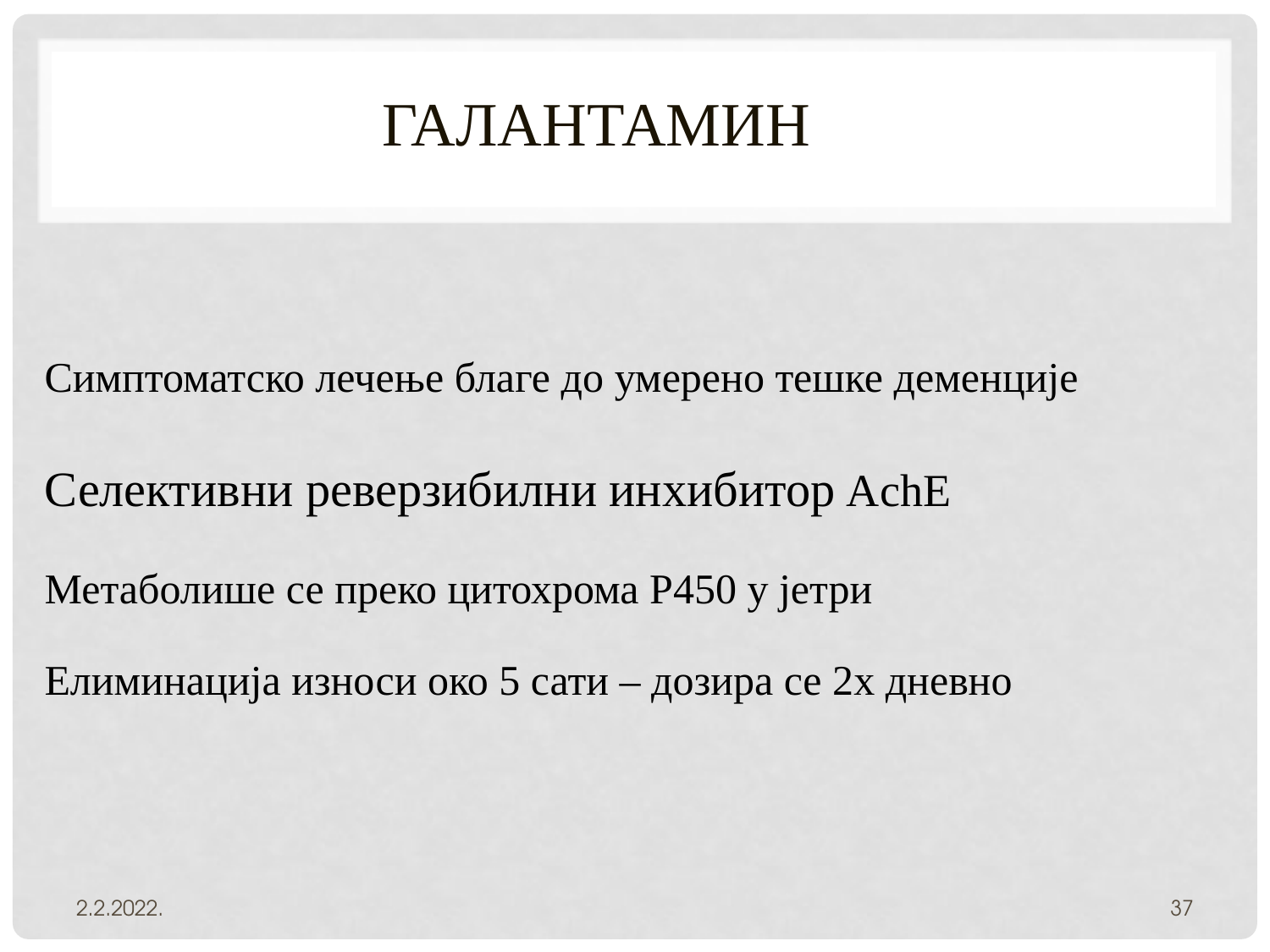

# ГАЛАНТАМИН

Симптоматско лечење благе до умерено тешке деменције

Селективни реверзибилни инхибитор AchE

Метаболише се преко цитохрома P450 у јетри

Елиминација износи око 5 сати – дозира се 2х дневно

2.2.2022.
37